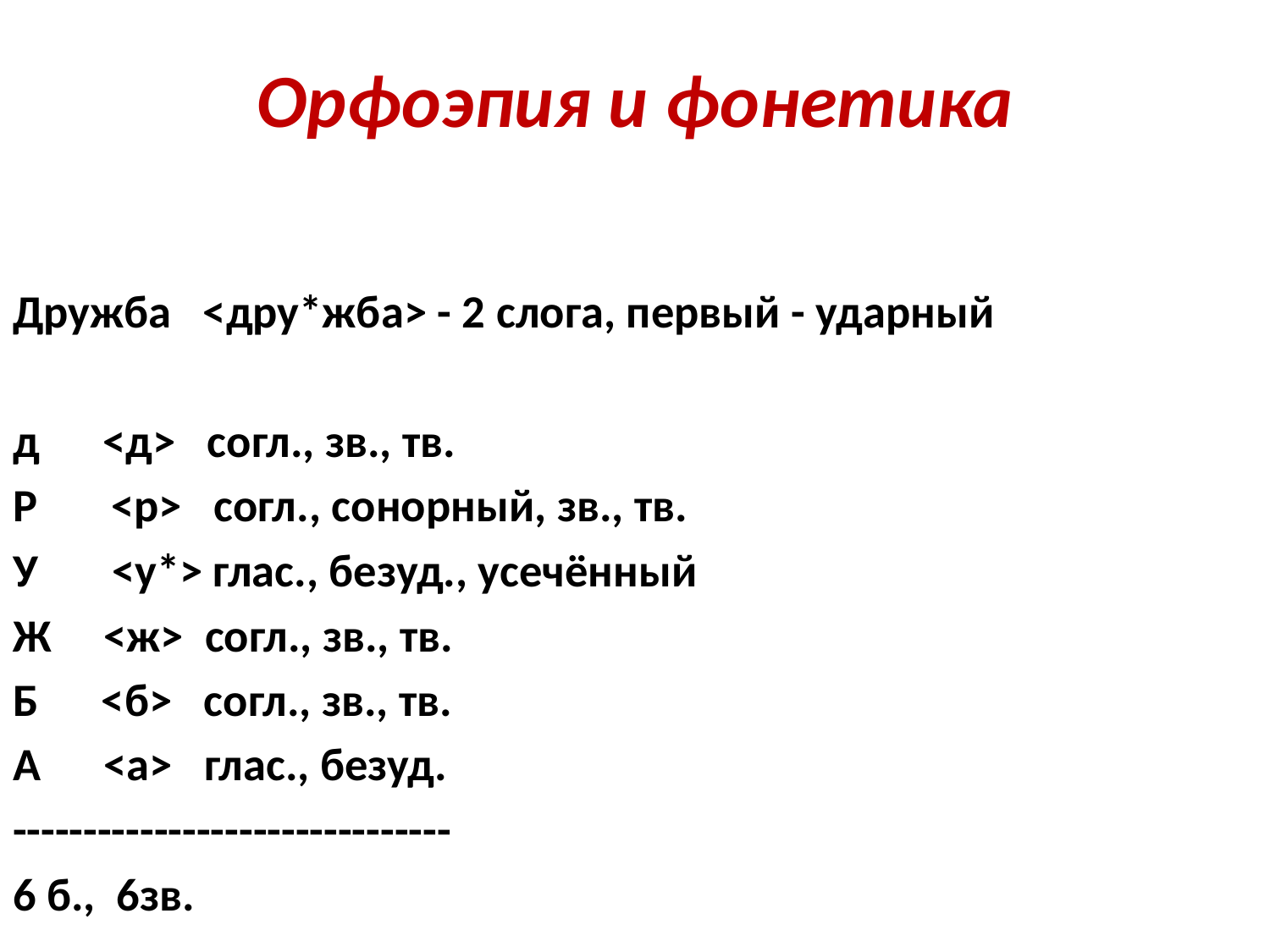

#
Орфоэпия и фонетика

Дружба   <дру*жба> - 2 слога, первый - ударный

д      <д>   согл., зв., тв.
Р       <р>   согл., сонорный, зв., тв.
У       <у*> глас., безуд., усечённый
Ж     <ж>  согл., зв., тв.
Б      <б>   согл., зв., тв.
А      <а>   глас., безуд.
-------------------------------
6 б.,  6зв.